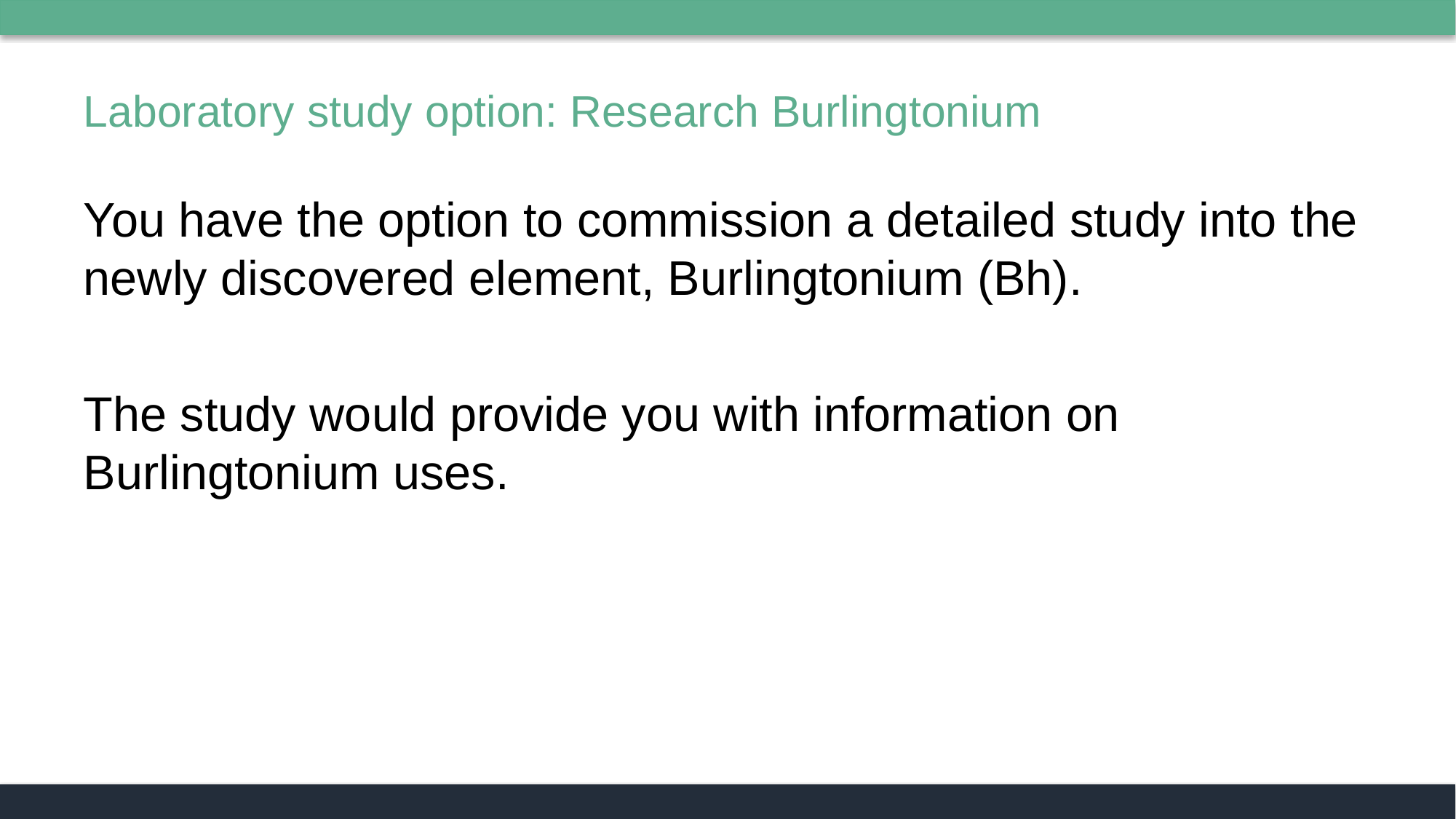

# Laboratory study option: Research Burlingtonium
You have the option to commission a detailed study into the newly discovered element, Burlingtonium (Bh).

The study would provide you with information on Burlingtonium uses.